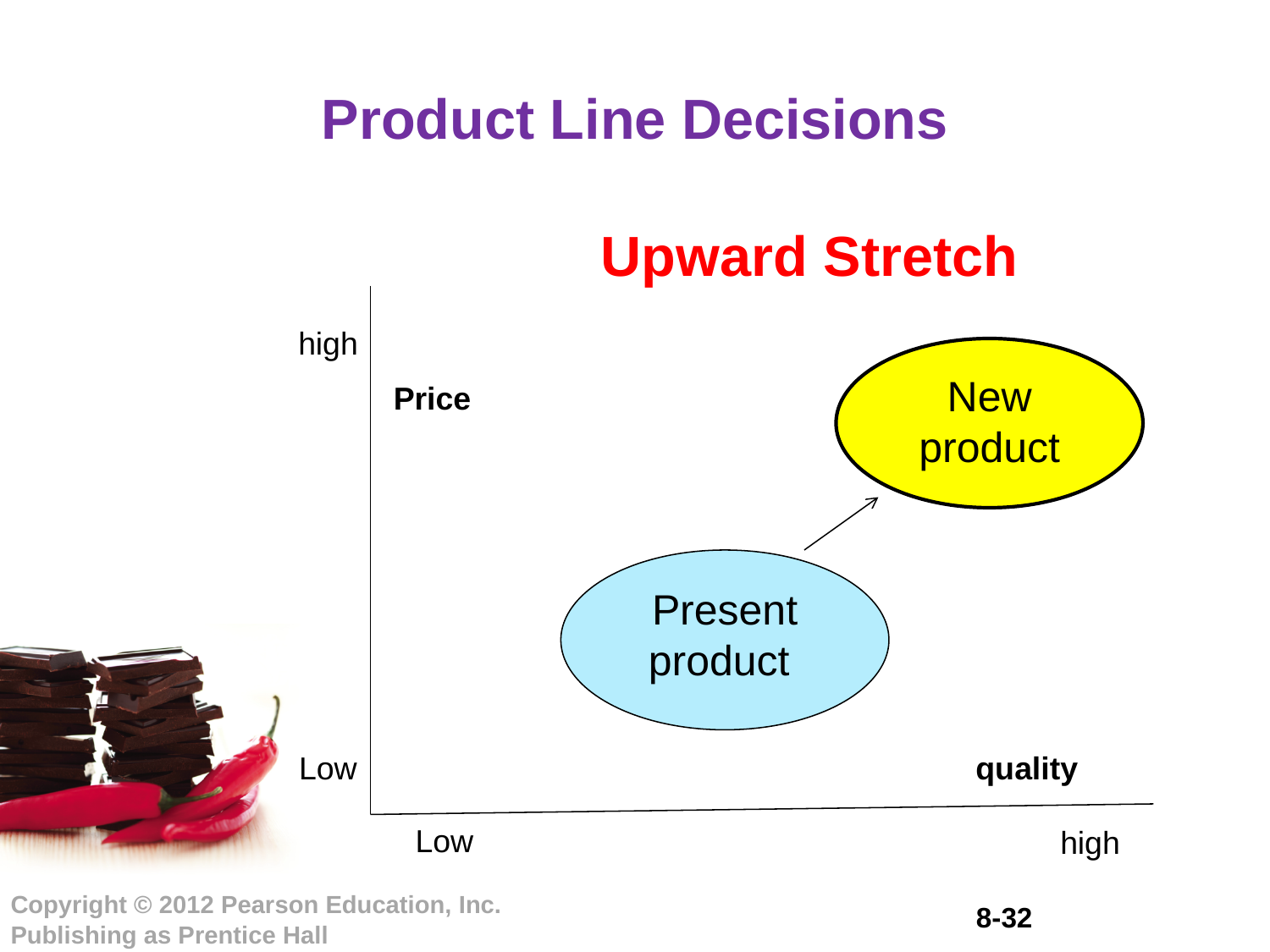

Product Line Decisions
Upward Stretch
high
New product
Price
Present product
Low
quality
Low
high